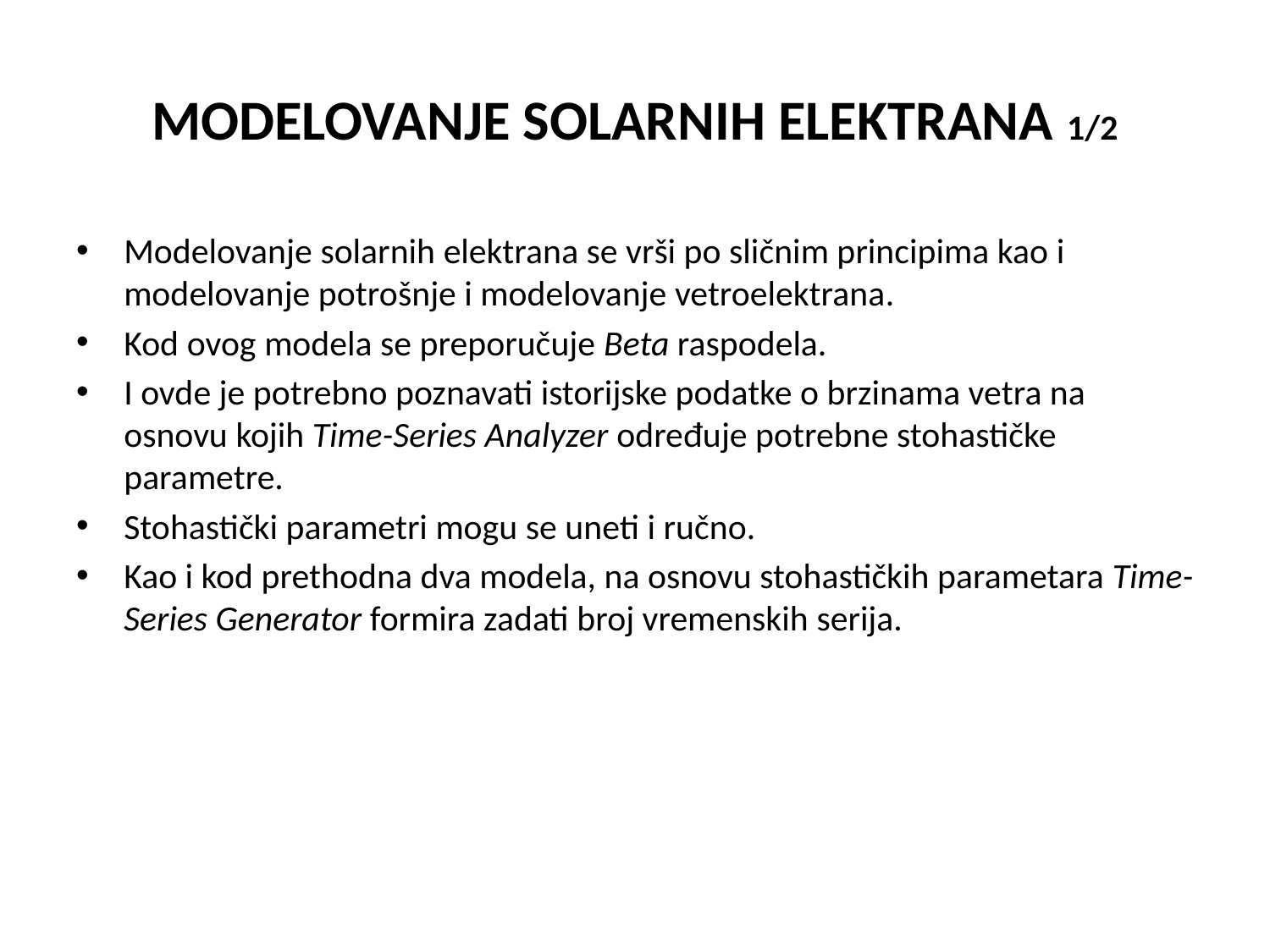

# MODELOVANJE SOLARNIH ELEKTRANA 1/2
Modelovanje solarnih elektrana se vrši po sličnim principima kao i modelovanje potrošnje i modelovanje vetroelektrana.
Kod ovog modela se preporučuje Beta raspodela.
I ovde je potrebno poznavati istorijske podatke o brzinama vetra na osnovu kojih Time-Series Analyzer određuje potrebne stohastičke parametre.
Stohastički parametri mogu se uneti i ručno.
Kao i kod prethodna dva modela, na osnovu stohastičkih parametara Time-Series Generator formira zadati broj vremenskih serija.